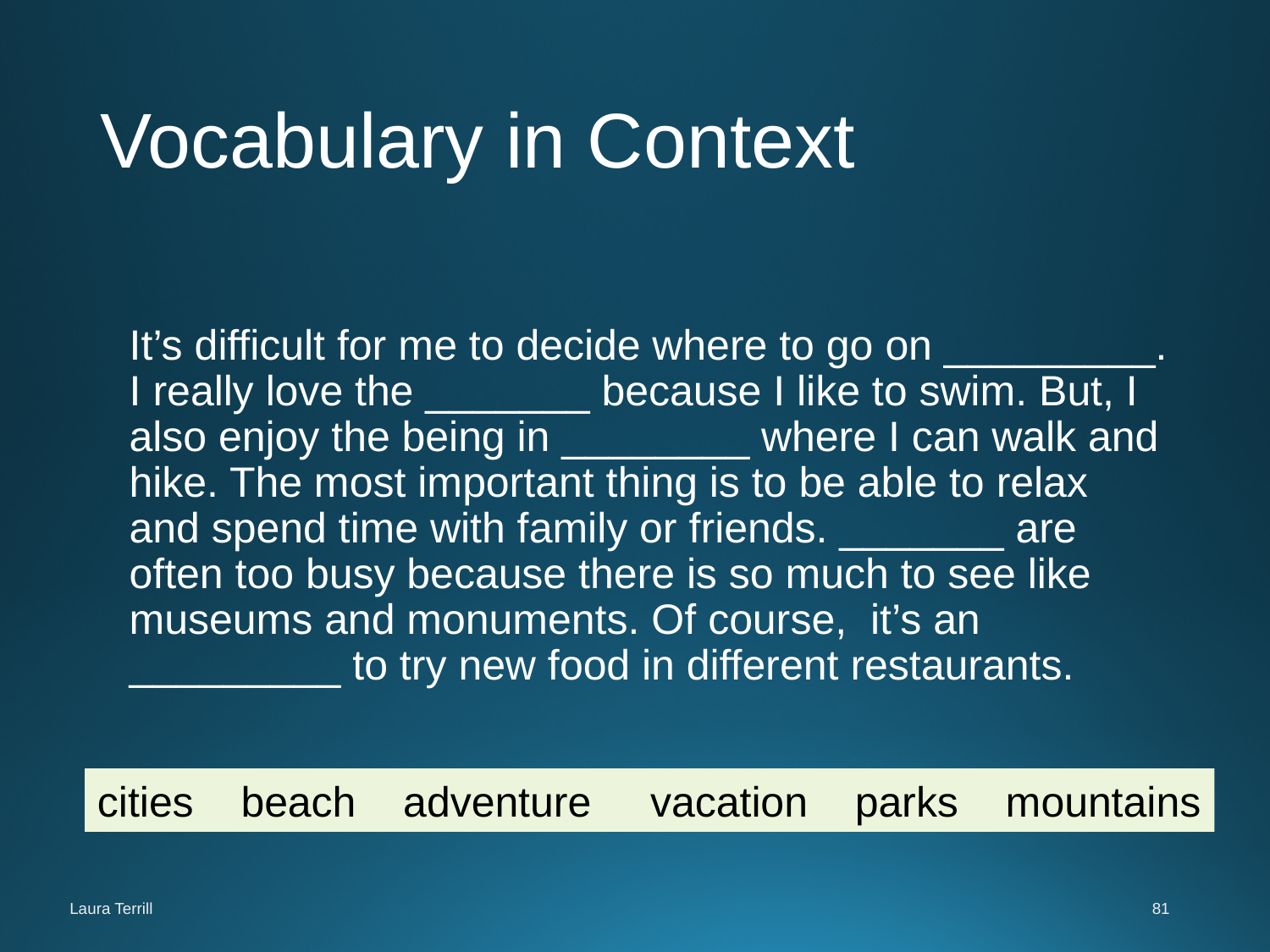

# Vocabulary in Context

It’s difficult for me to decide where to go on _________. I really love the _______ because I like to swim. But, I also enjoy the being in ________ where I can walk and hike. The most important thing is to be able to relax and spend time with family or friends. _______ are often too busy because there is so much to see like museums and monuments. Of course,  it’s an _________ to try new food in different restaurants.
cities    beach    adventure     vacation    parks    mountains
Laura Terrill
81